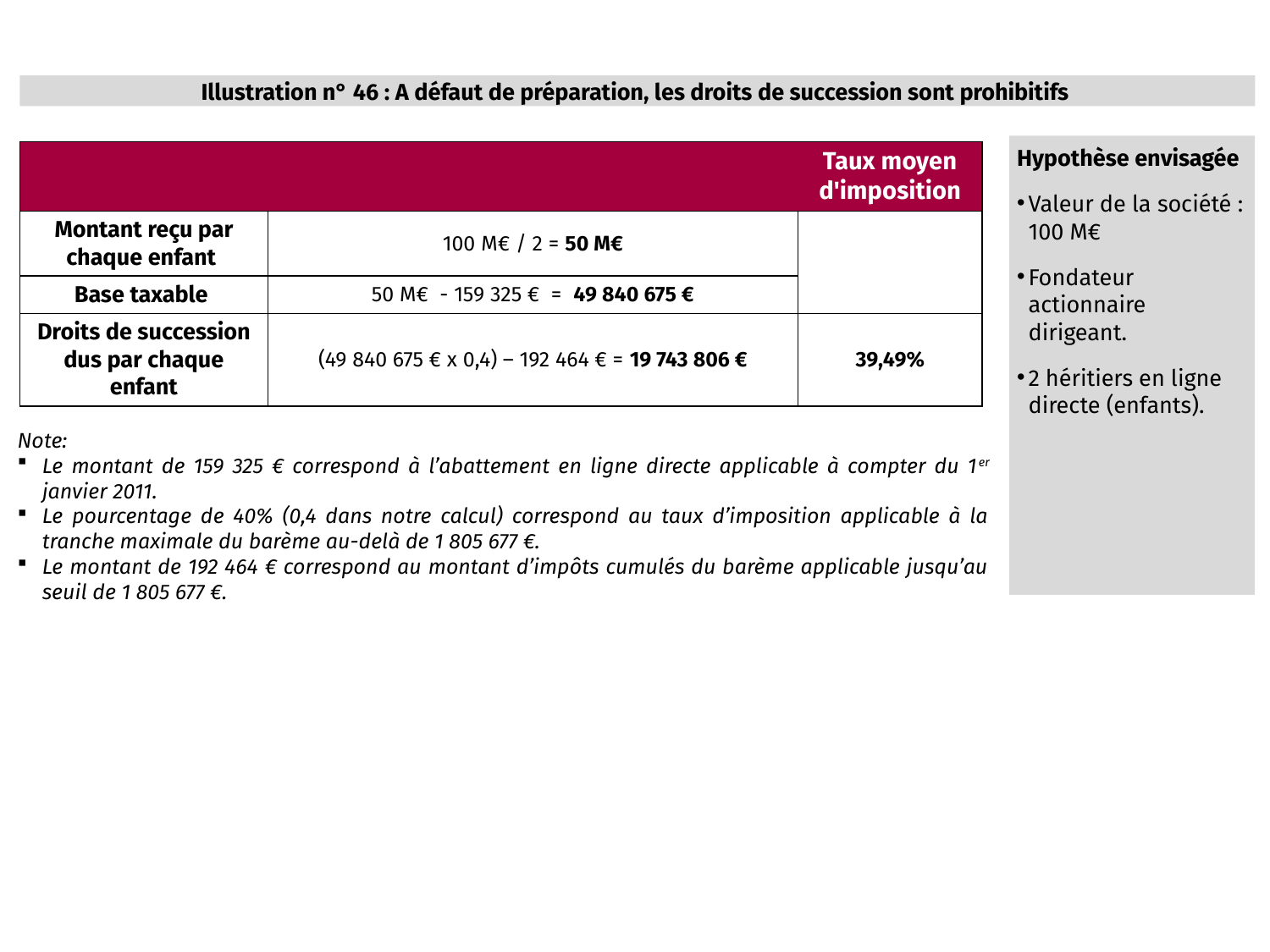

Illustration n° 46 : A défaut de préparation, les droits de succession sont prohibitifs

Hypothèse envisagée
Valeur de la société : 100 M€
Fondateur actionnaire dirigeant.
2 héritiers en ligne directe (enfants).
|  |  | Taux moyen d'imposition |
| --- | --- | --- |
| Montant reçu par chaque enfant | 100 M€ / 2 = 50 M€ |  |
| Base taxable | 50 M€ - 159 325 € = 49 840 675 € |  |
| Droits de succession dus par chaque enfant | (49 840 675 € x 0,4) – 192 464 € = 19 743 806 € | 39,49% |
Note:
Le montant de 159 325 € correspond à l’abattement en ligne directe applicable à compter du 1er janvier 2011.
Le pourcentage de 40% (0,4 dans notre calcul) correspond au taux d’imposition applicable à la tranche maximale du barème au-delà de 1 805 677 €.
Le montant de 192 464 € correspond au montant d’impôts cumulés du barème applicable jusqu’au seuil de 1 805 677 €.